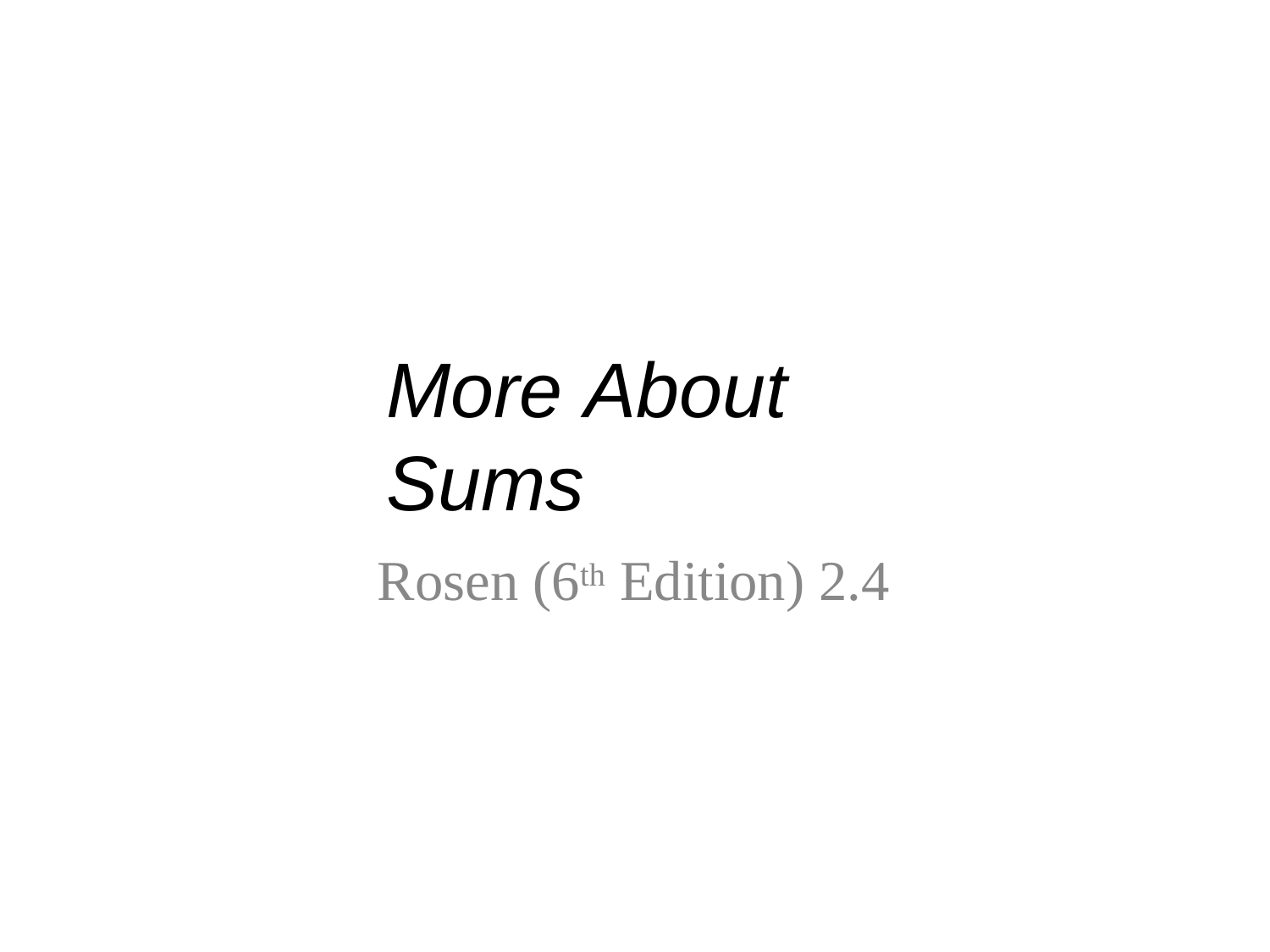

More About Sums
Rosen (6th Edition) 2.4